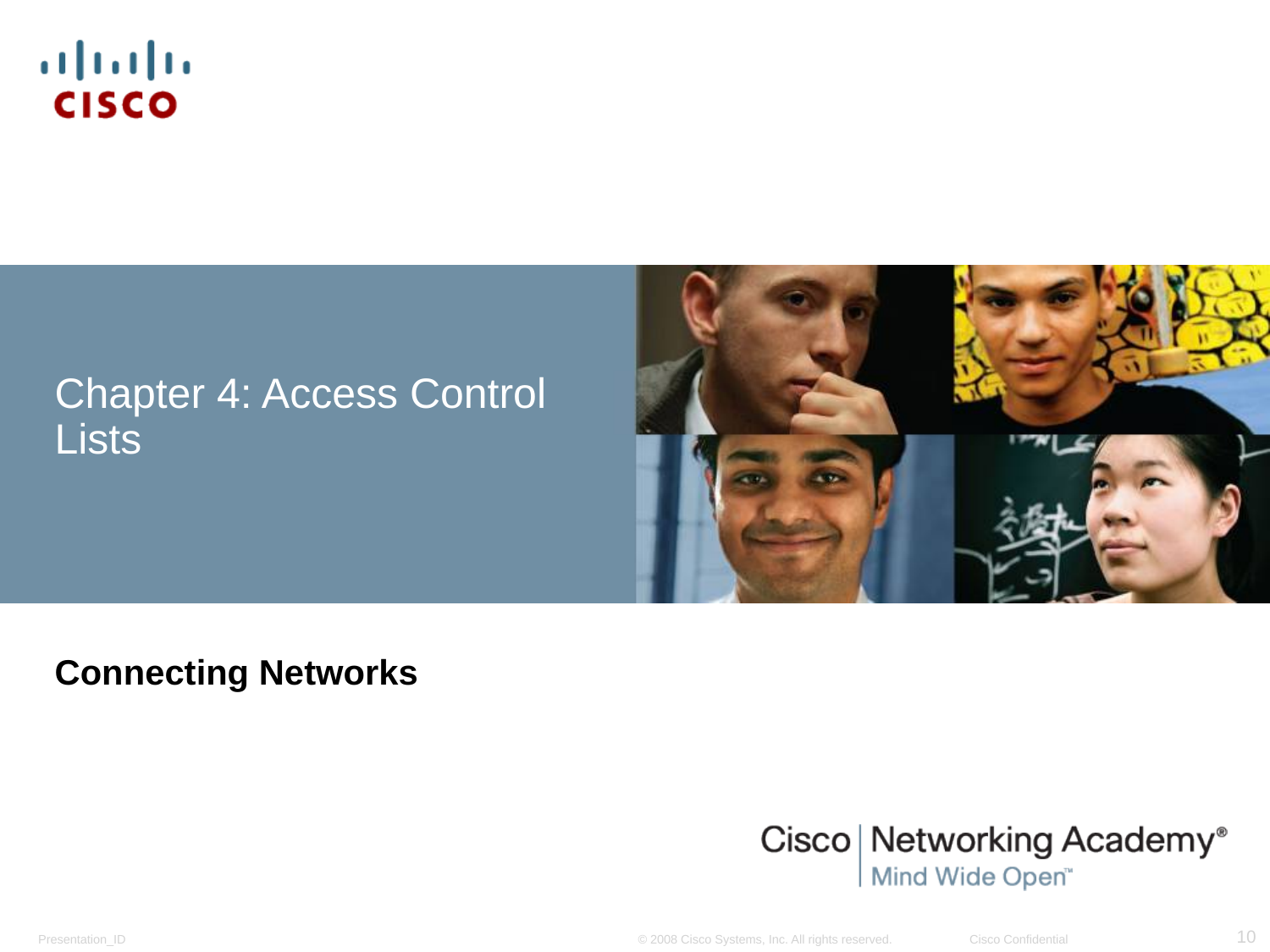

# Chapter 4: Access Control Lists
Connecting Networks